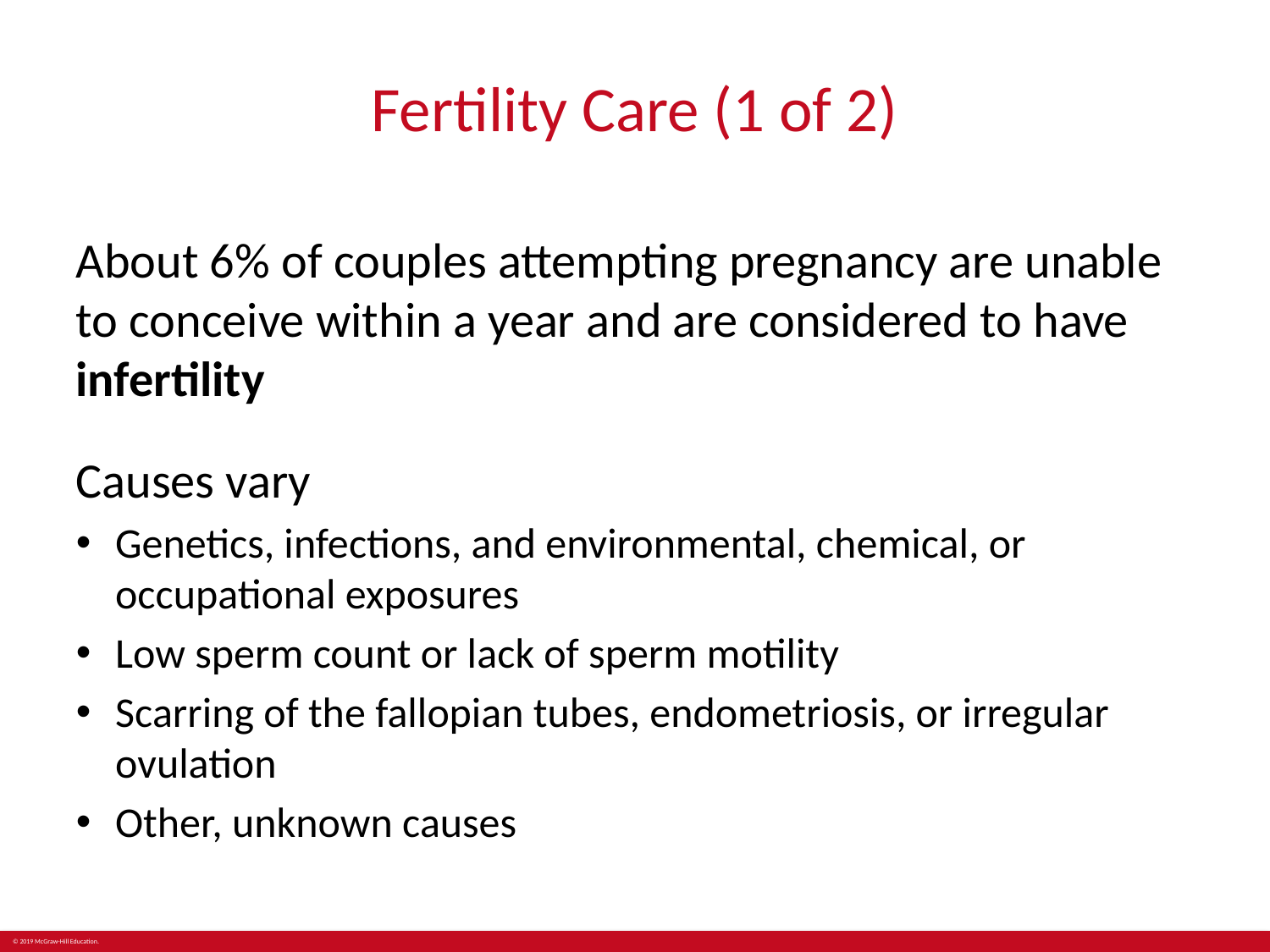

# Fertility Care (1 of 2)
About 6% of couples attempting pregnancy are unable to conceive within a year and are considered to have infertility
Causes vary
Genetics, infections, and environmental, chemical, or occupational exposures
Low sperm count or lack of sperm motility
Scarring of the fallopian tubes, endometriosis, or irregular ovulation
Other, unknown causes